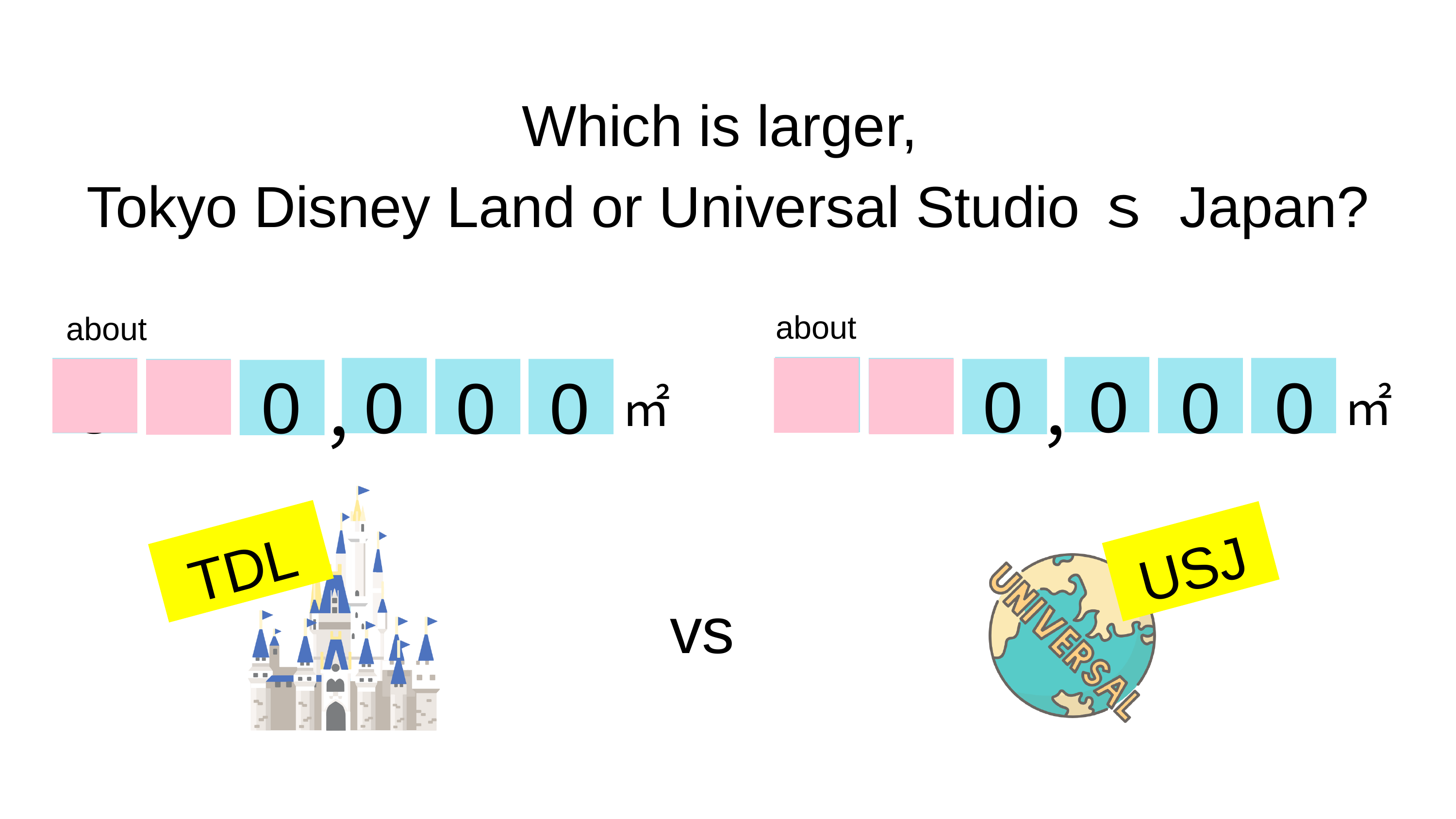

Which is larger,
Tokyo Disney Land or Universal Studioｓ Japan?
about
about
5
4
1
0
0
0
0
0
0
5
0
0

，
，
㎡
㎡

TDL
USJ

vs